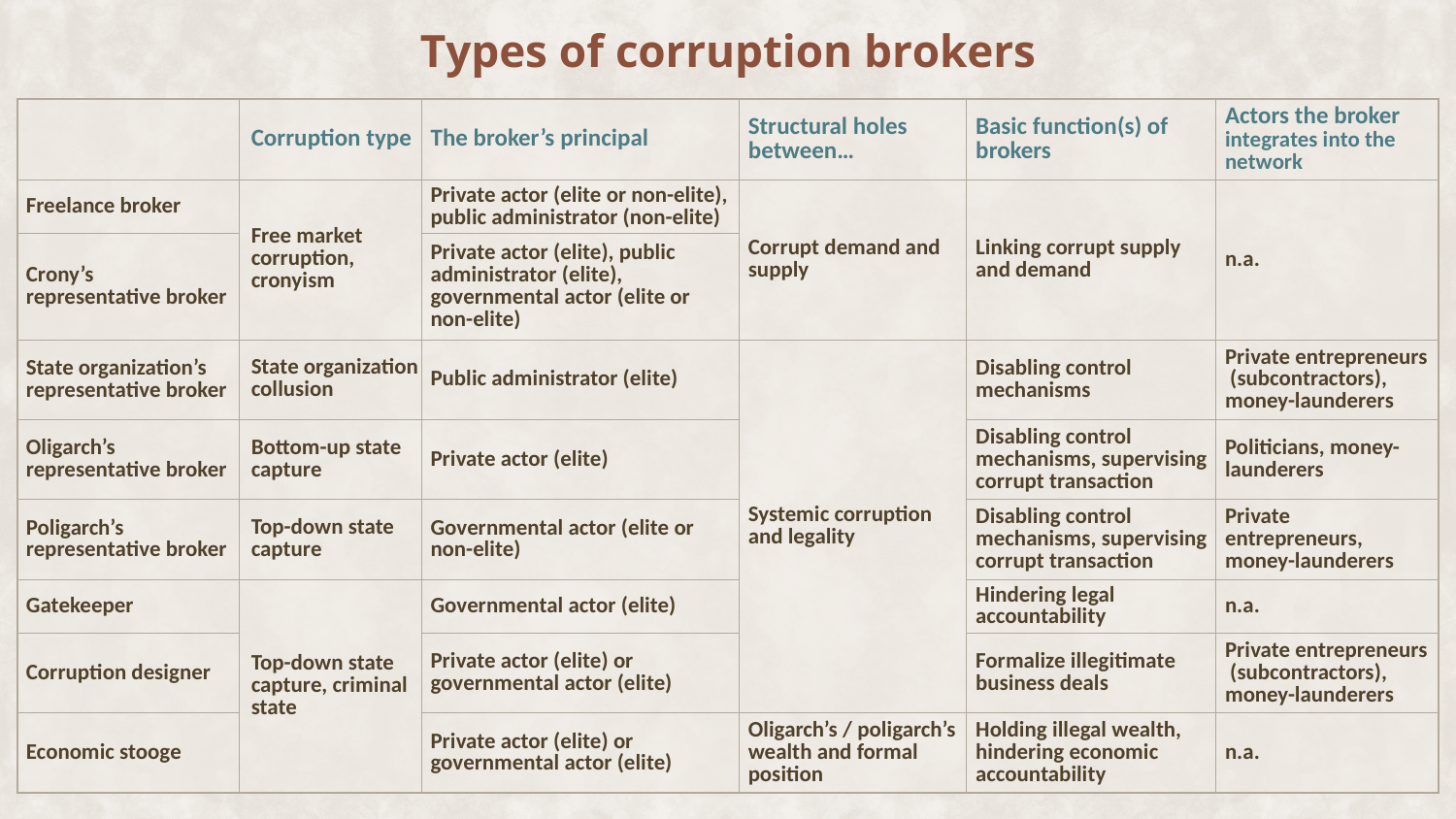

# Types of corruption brokers
|  | Corruption type | The broker’s principal | Structural holes between… | Basic function(s) of brokers | Actors the broker integrates into the network |
| --- | --- | --- | --- | --- | --- |
| Freelance broker | Free market corruption, cronyism | Private actor (elite or non-elite), public administrator (non-elite) | Corrupt demand and supply | Linking corrupt supply and demand | n.a. |
| Crony’s representative broker |  | Private actor (elite), public administrator (elite), governmental actor (elite or non-elite) |  |  |  |
| State organization’s representative broker | State organization collusion | Public administrator (elite) | Systemic corruption and legality | Disabling control mechanisms | Private entrepreneurs (subcontractors), money-launderers |
| Oligarch’s representative broker | Bottom-up state capture | Private actor (elite) |  | Disabling control mechanisms, supervising corrupt transaction | Politicians, money-launderers |
| Poligarch’s representative broker | Top-down state capture | Governmental actor (elite or non-elite) |  | Disabling control mechanisms, supervising corrupt transaction | Private entrepreneurs, money-launderers |
| Gatekeeper | Top-down state capture, criminal state | Governmental actor (elite) |  | Hindering legal accountability | n.a. |
| Corruption designer |  | Private actor (elite) or governmental actor (elite) |  | Formalize illegitimate business deals | Private entrepreneurs (subcontractors), money-launderers |
| Economic stooge |  | Private actor (elite) or governmental actor (elite) | Oligarch’s / poligarch’s wealth and formal position | Holding illegal wealth, hindering economic accountability | n.a. |